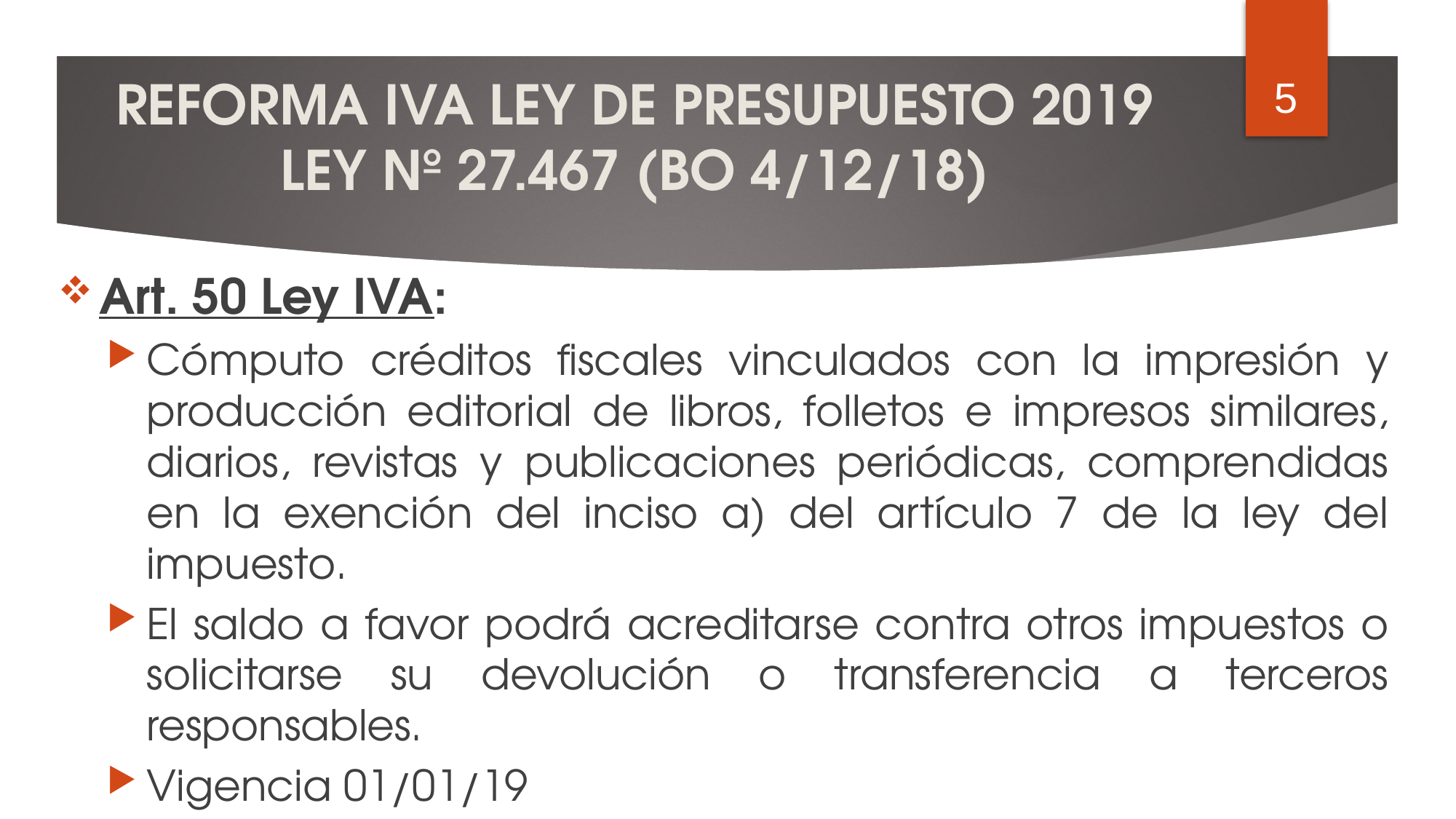

5
# REFORMA IVA LEY DE PRESUPUESTO 2019 LEY Nº 27.467 (BO 4/12/18)
Art. 50 Ley IVA:
Cómputo créditos fiscales vinculados con la impresión y producción editorial de libros, folletos e impresos similares, diarios, revistas y publicaciones periódicas, comprendidas en la exención del inciso a) del artículo 7 de la ley del impuesto.
El saldo a favor podrá acreditarse contra otros impuestos o solicitarse su devolución o transferencia a terceros responsables.
Vigencia 01/01/19